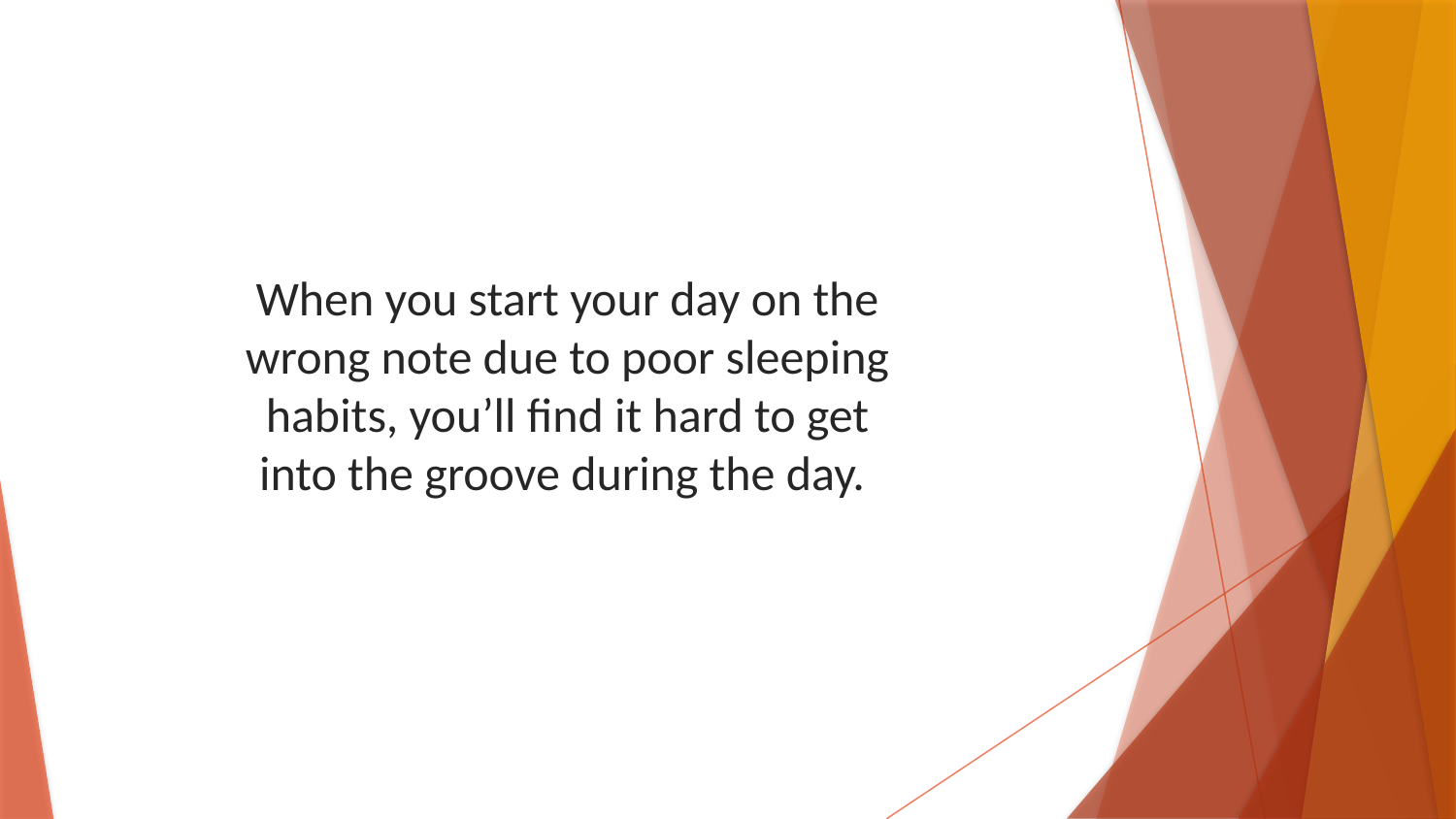

When you start your day on the wrong note due to poor sleeping habits, you’ll find it hard to get into the groove during the day.